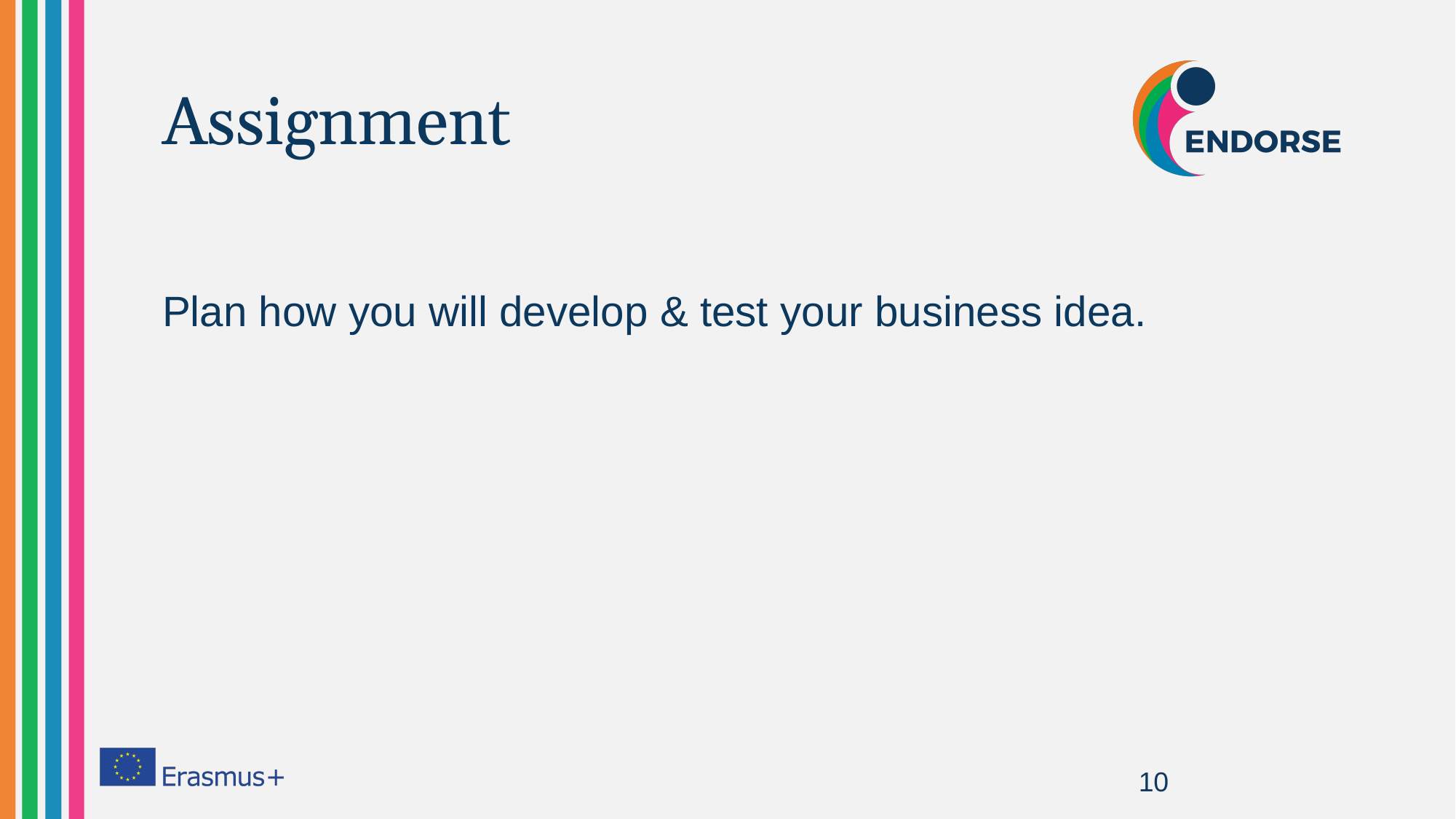

# Assignment

Plan how you will develop & test your business idea.
10